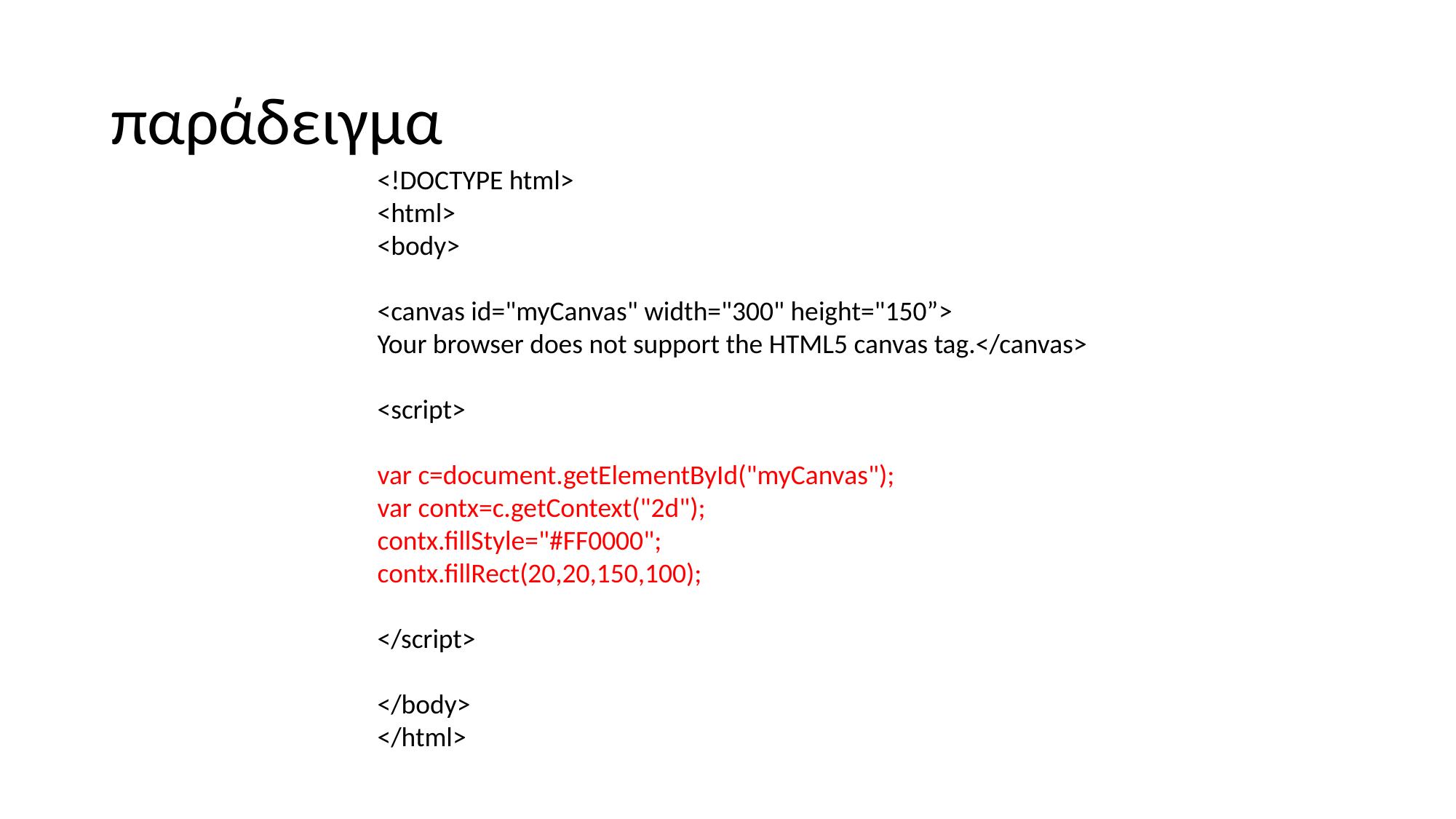

# παράδειγμα
<!DOCTYPE html>
<html>
<body>

<canvas id="myCanvas" width="300" height="150”>
Your browser does not support the HTML5 canvas tag.</canvas>

<script>

var c=document.getElementById("myCanvas");
var contx=c.getContext("2d");
contx.fillStyle="#FF0000";
contx.fillRect(20,20,150,100);

</script>

</body>
</html>